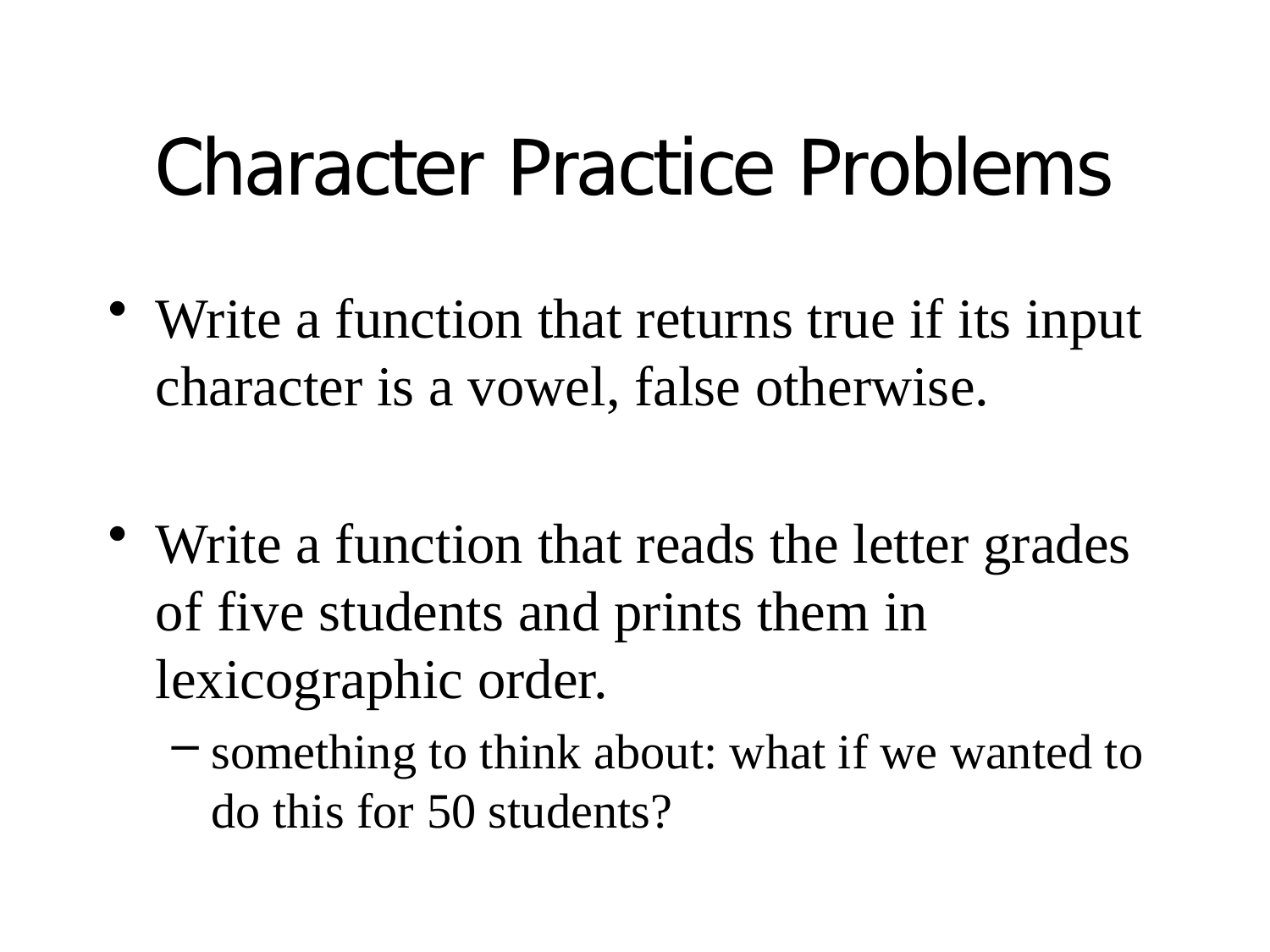

# Character Practice Problems
Write a function that returns true if its input character is a vowel, false otherwise.

Write a function that reads the letter grades of five students and prints them in lexicographic order.
something to think about: what if we wanted to do this for 50 students?